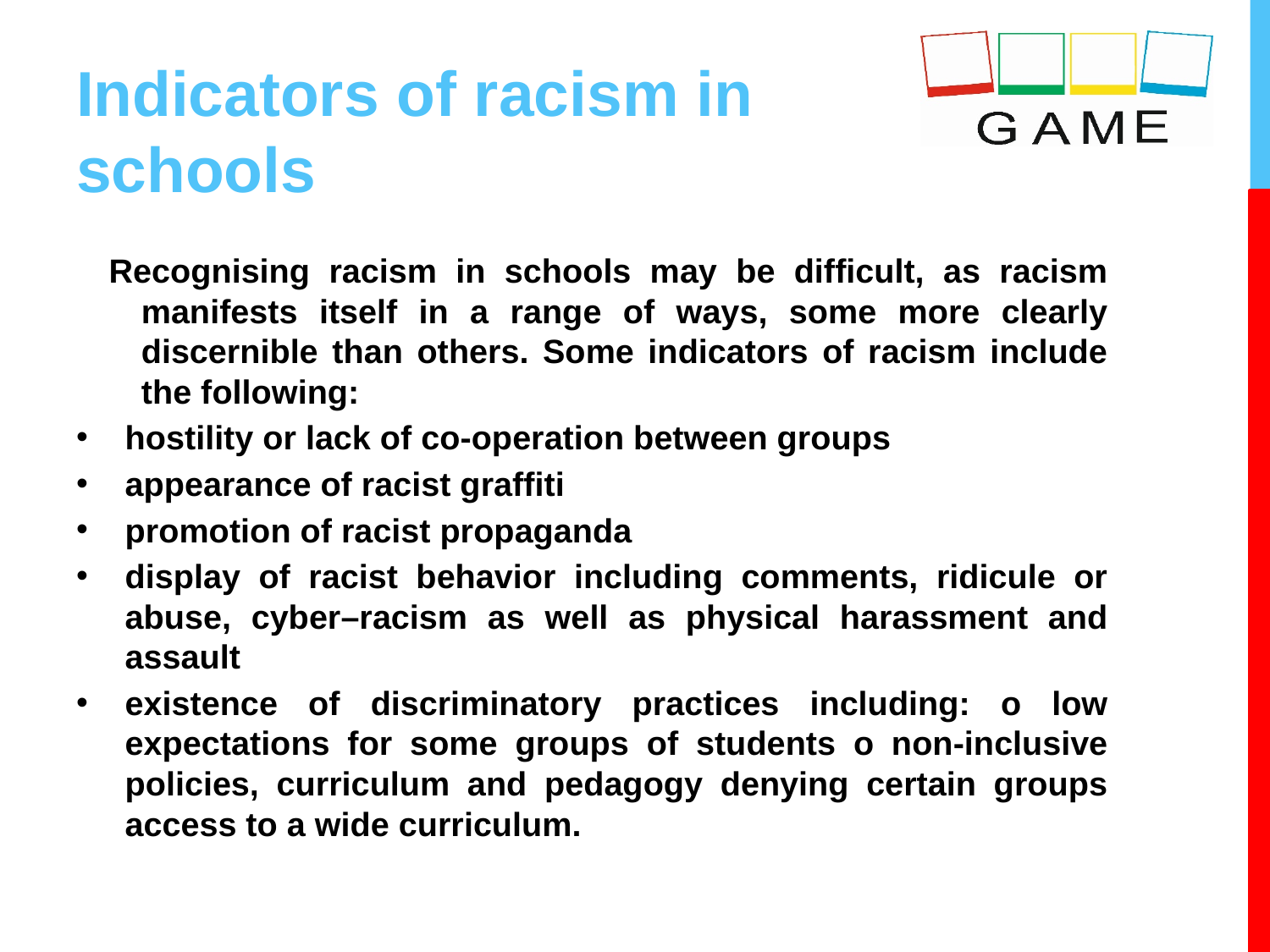

# Indicators of racism in schools
Recognising racism in schools may be difficult, as racism manifests itself in a range of ways, some more clearly discernible than others. Some indicators of racism include the following:
hostility or lack of co-operation between groups
appearance of racist graffiti
promotion of racist propaganda
display of racist behavior including comments, ridicule or abuse, cyber–racism as well as physical harassment and assault
existence of discriminatory practices including: o low expectations for some groups of students o non-inclusive policies, curriculum and pedagogy denying certain groups access to a wide curriculum.